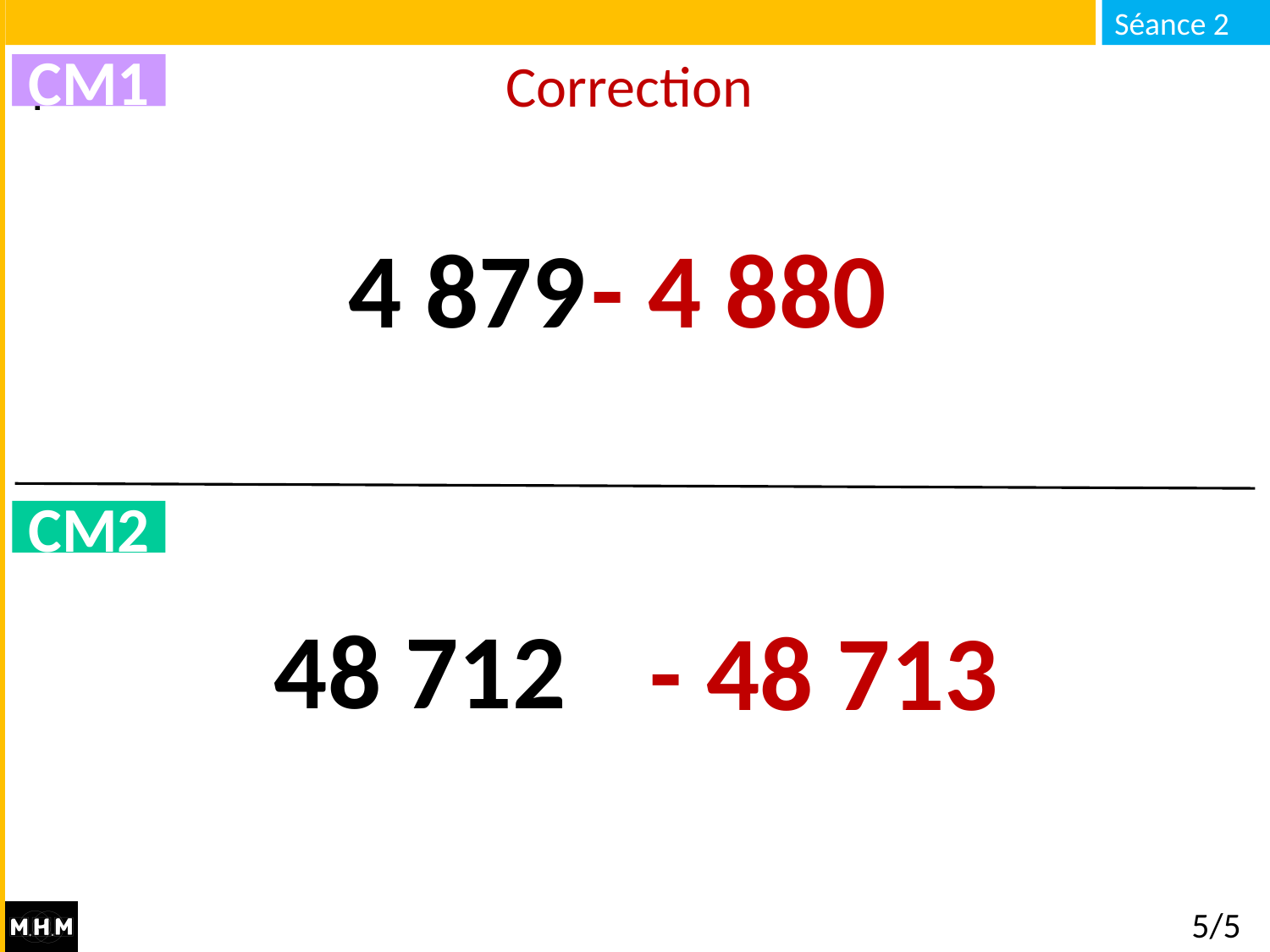

# Correction
CM1
CM1
- 4 880
4 879
CM2
48 712
- 48 713
5/5